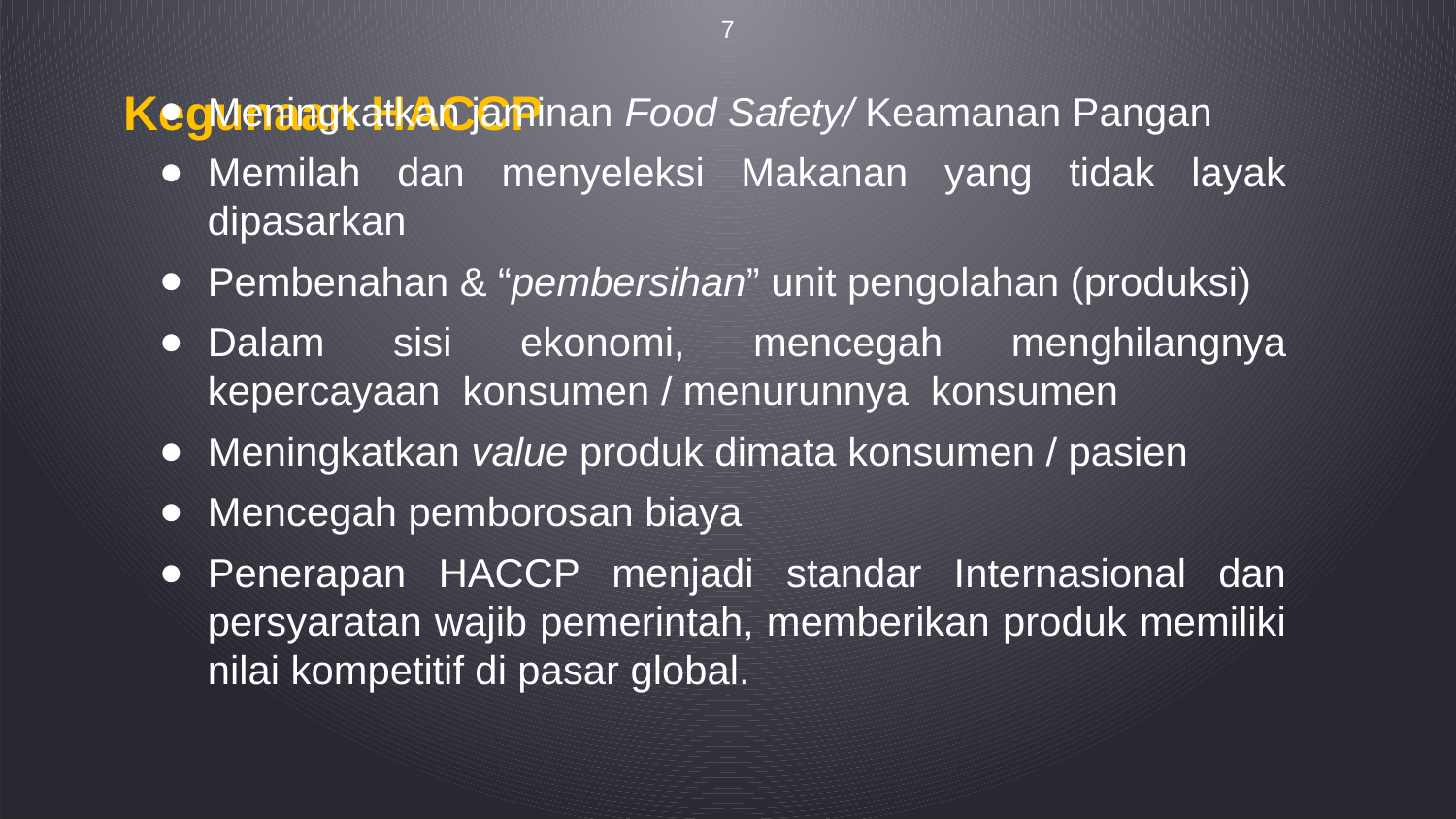

7
# Kegunaan HACCP
Meningkatkan jaminan Food Safety/ Keamanan Pangan
Memilah dan menyeleksi Makanan yang tidak layak dipasarkan
Pembenahan & “pembersihan” unit pengolahan (produksi)
Dalam sisi ekonomi, mencegah menghilangnya kepercayaan  konsumen / menurunnya  konsumen
Meningkatkan value produk dimata konsumen / pasien
Mencegah pemborosan biaya
Penerapan HACCP menjadi standar Internasional dan persyaratan wajib pemerintah, memberikan produk memiliki nilai kompetitif di pasar global.